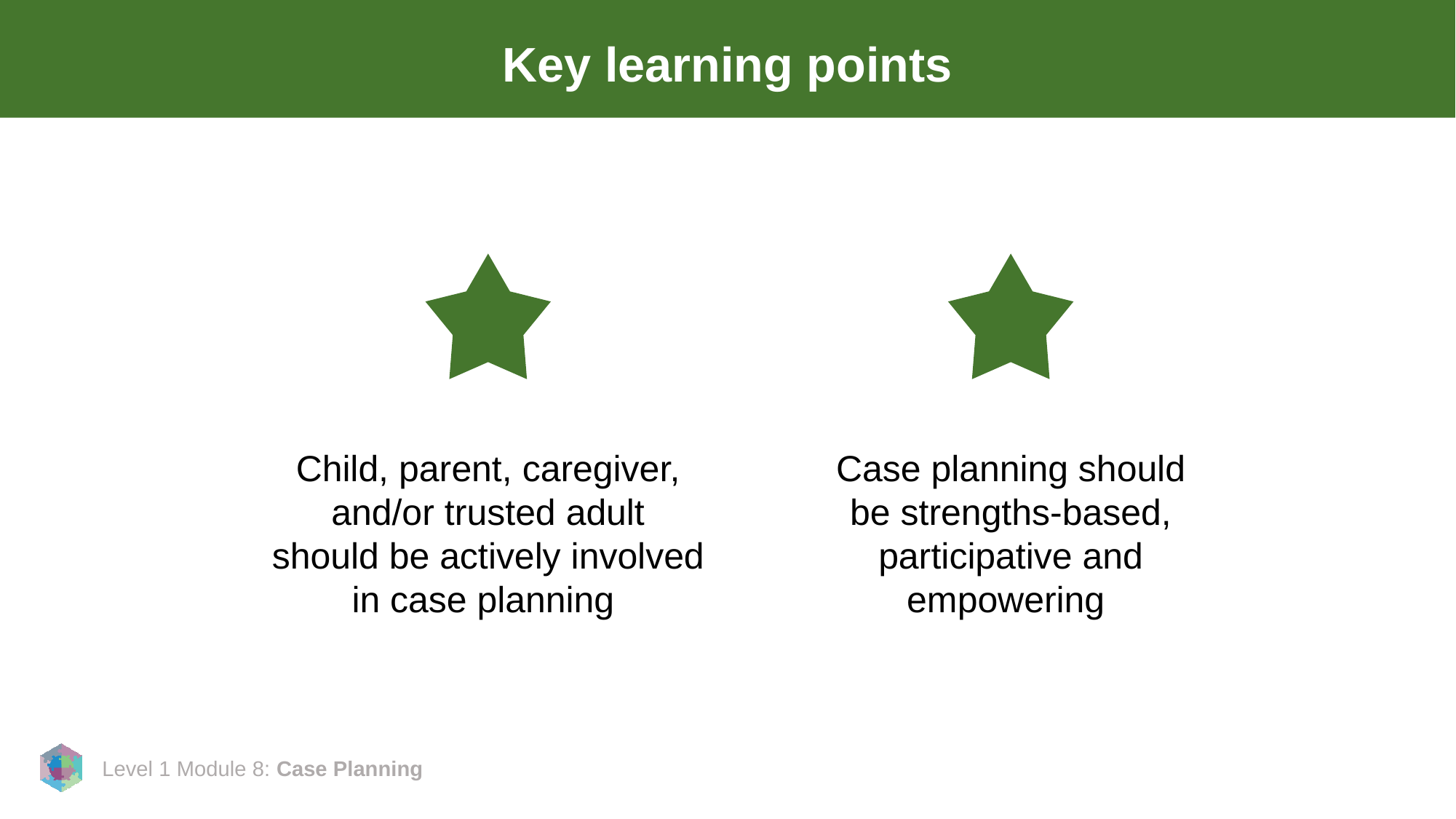

# Key learning points

Child, parent, caregiver, and/or trusted adult should be actively involved in case planning
Case planning should be strengths-based, participative and empowering